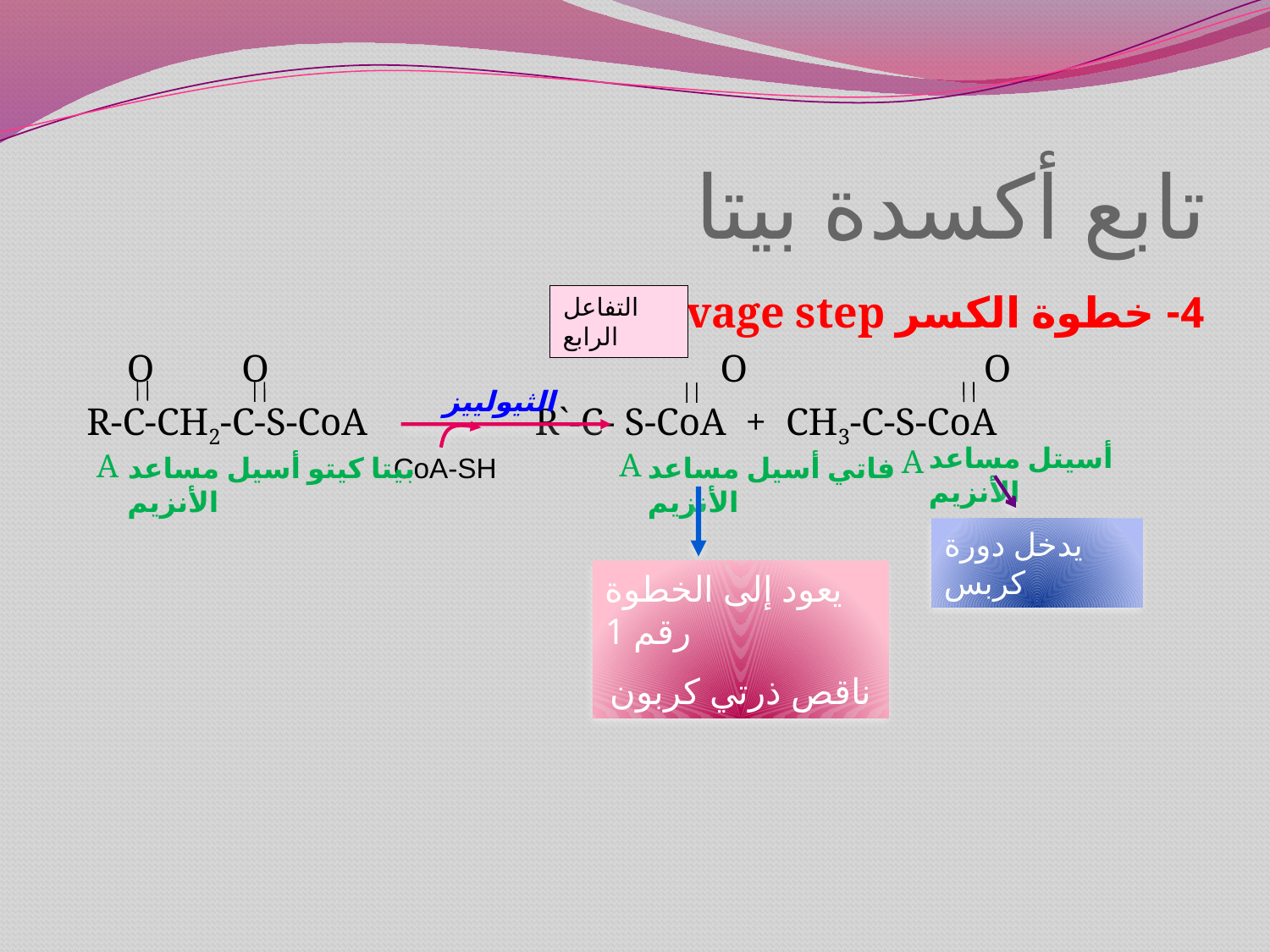

# تابع أكسدة بيتا
4- خطوة الكسر Cleavage step:
    O         O			         O	           	          O
R-C-CH2-C-S-CoA		   R`-C- S-CoA  +  CH3-C-S-CoA

التفاعل الرابع
الثيولييز

أسيتل مساعد الأنزيم
A
A
A
بيتا كيتو أسيل مساعد الأنزيم
CoA-SH
فاتي أسيل مساعد الأنزيم

يدخل دورة كربس
يعود إلى الخطوة رقم 1
ناقص ذرتي كربون